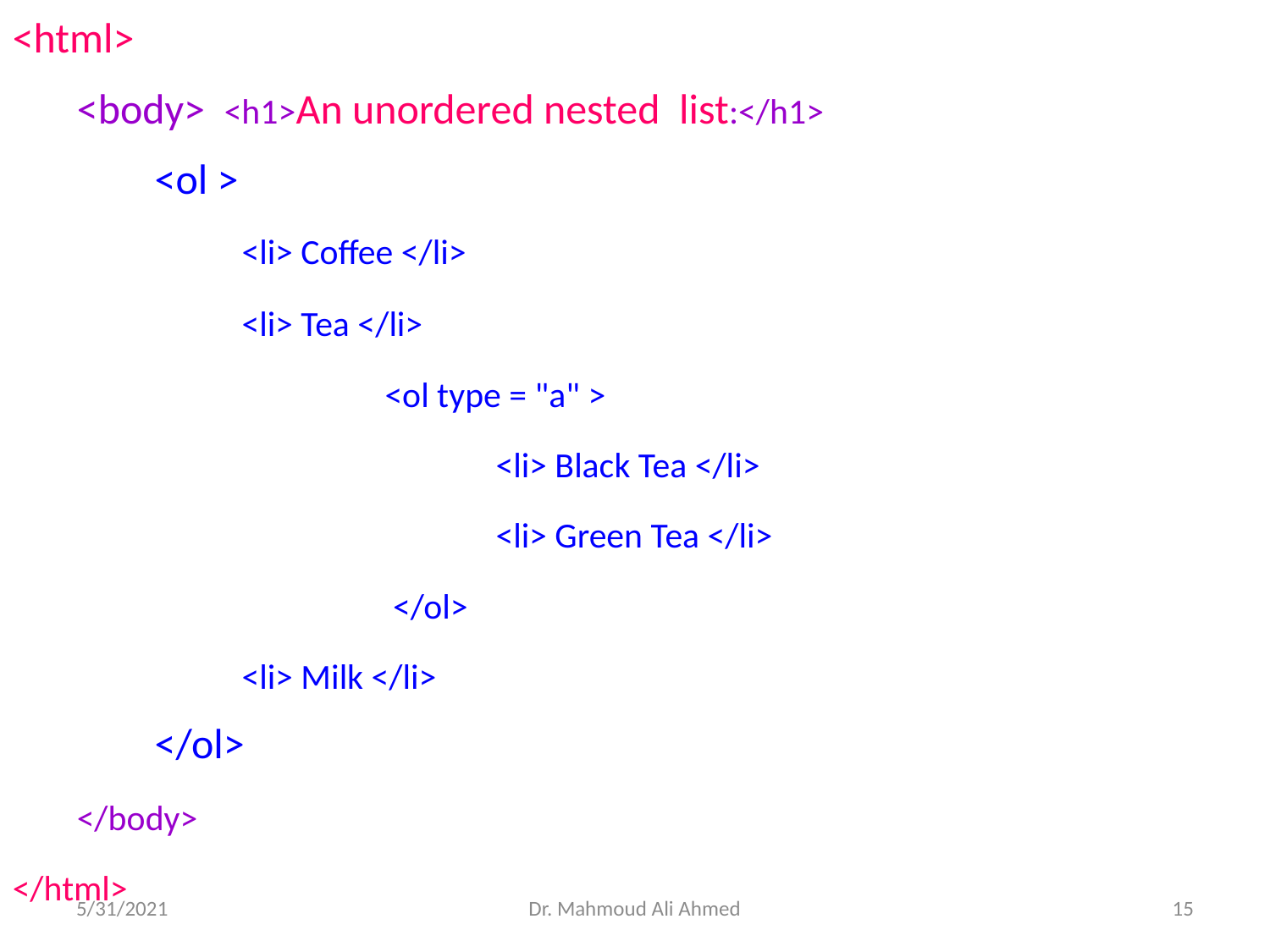

<html>
	<body>  <h1>An unordered nested  list:</h1>
	<ol >
         	<li> Coffee </li>
  	<li> Tea </li>
		  <ol type = "a" >
			<li> Black Tea </li>
			<li> Green Tea </li>
		   </ol>
	<li> Milk </li>
	</ol>
	</body>
</html>
5/31/2021
Dr. Mahmoud Ali Ahmed
15